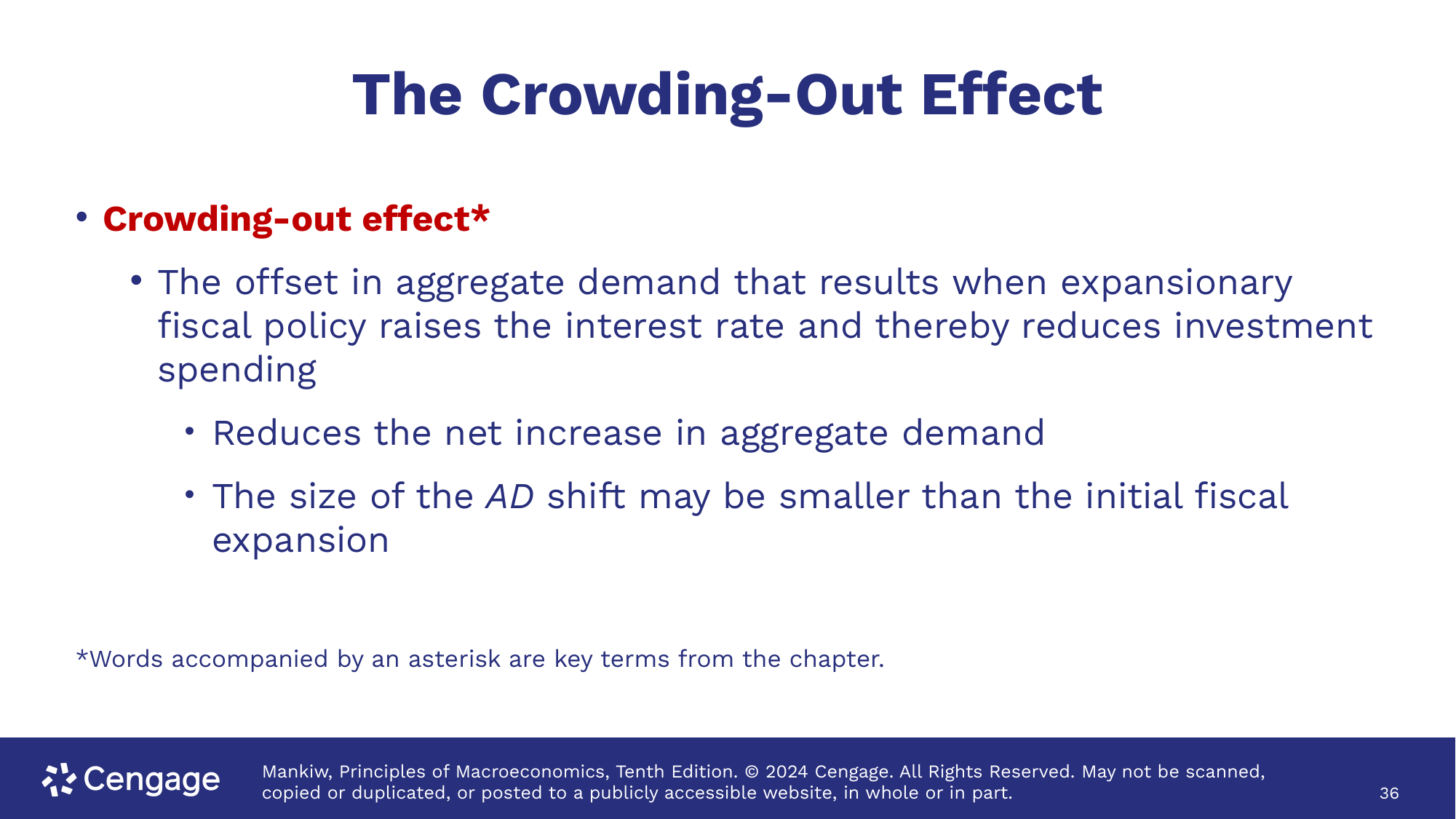

# The Crowding-Out Effect
Crowding-out effect*
The offset in aggregate demand that results when expansionary fiscal policy raises the interest rate and thereby reduces investment spending
Reduces the net increase in aggregate demand
The size of the AD shift may be smaller than the initial fiscal expansion

*Words accompanied by an asterisk are key terms from the chapter.